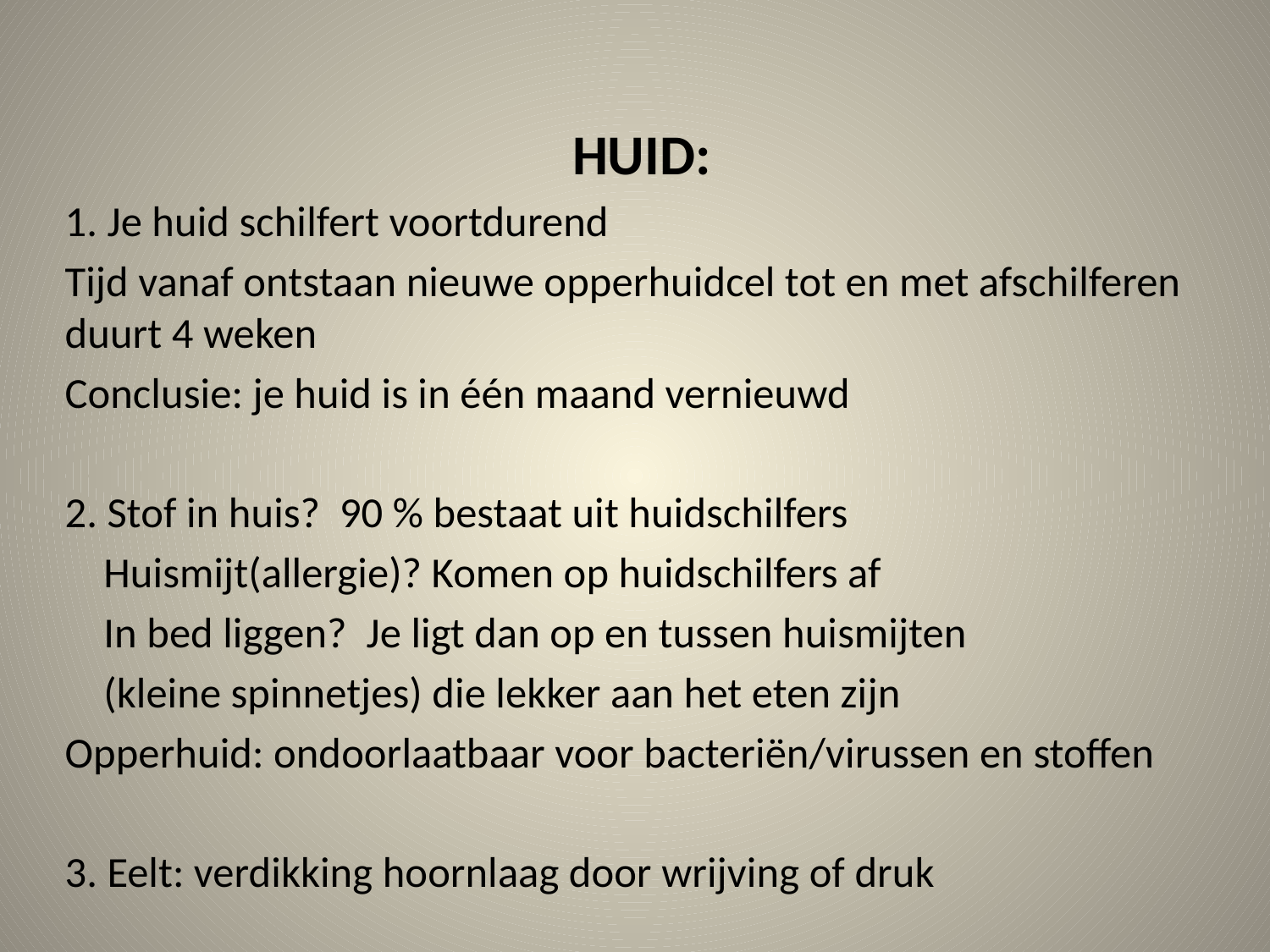

# HUID:
1. Je huid schilfert voortdurend
Tijd vanaf ontstaan nieuwe opperhuidcel tot en met afschilferen duurt 4 weken
Conclusie: je huid is in één maand vernieuwd

2. Stof in huis?  90 % bestaat uit huidschilfers
    Huismijt(allergie)? Komen op huidschilfers af
    In bed liggen?  Je ligt dan op en tussen huismijten
    (kleine spinnetjes) die lekker aan het eten zijn
Opperhuid: ondoorlaatbaar voor bacteriën/virussen en stoffen

3. Eelt: verdikking hoornlaag door wrijving of druk